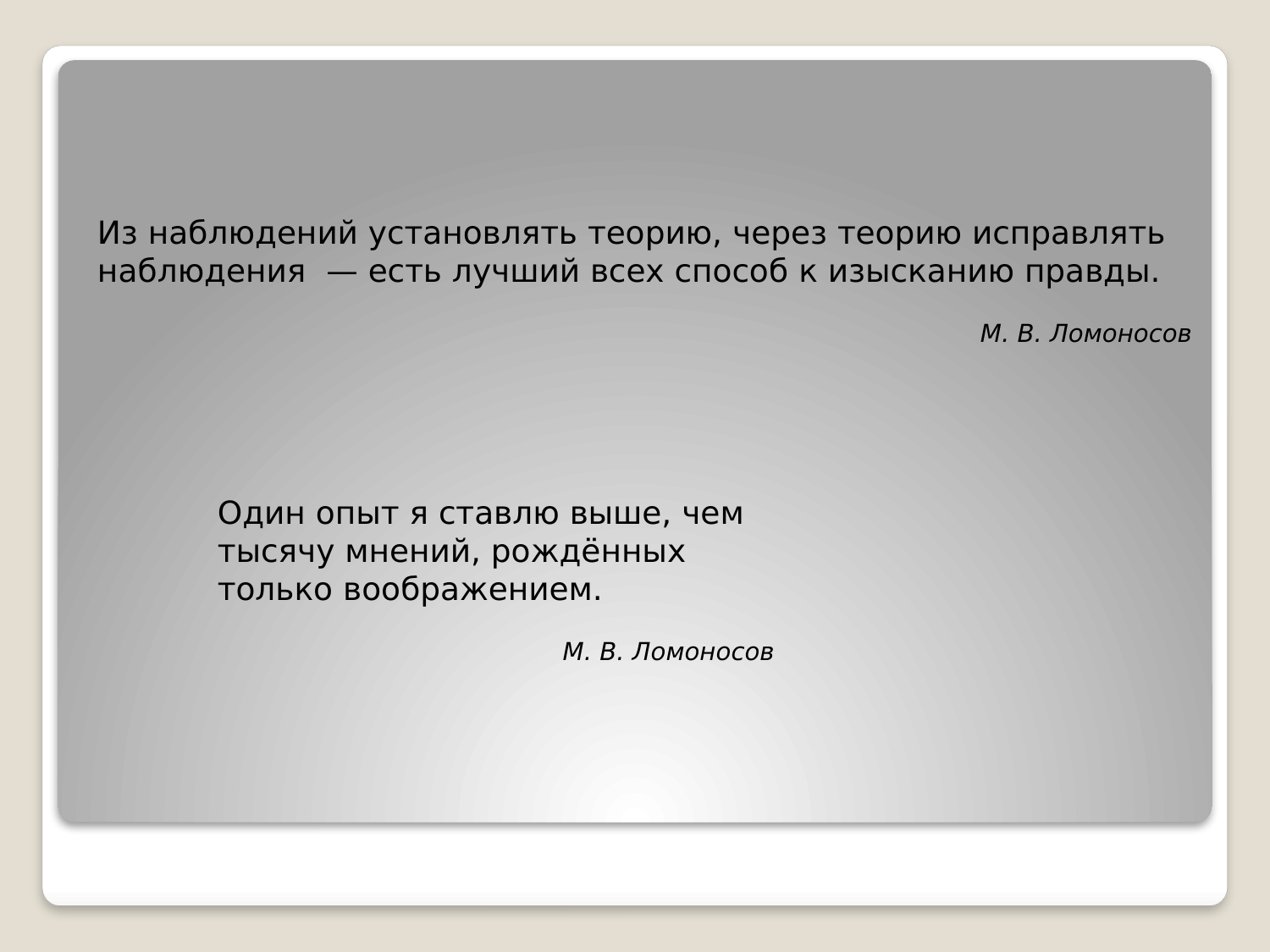

Из наблюдений установлять теорию, через теорию исправлять на­блюдения  — есть лучший всех способ к изысканию правды.

М. В. Ломоносов
Один опыт я ставлю выше, чем тысячу мнений, рождённых только воображением.

М. В. Ломоносов